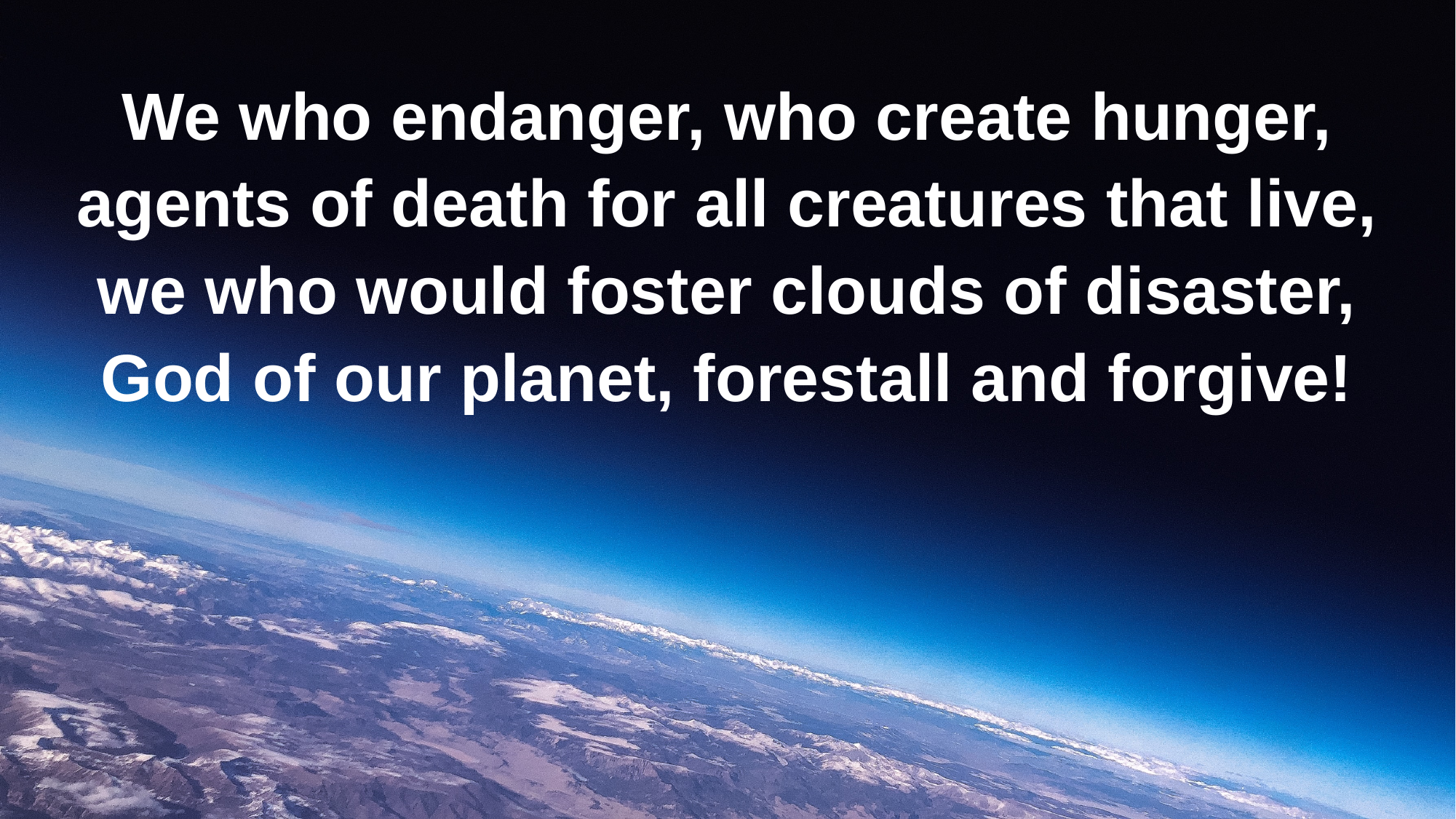

We who endanger, who create hunger,
agents of death for all creatures that live,
we who would foster clouds of disaster,
God of our planet, forestall and forgive!